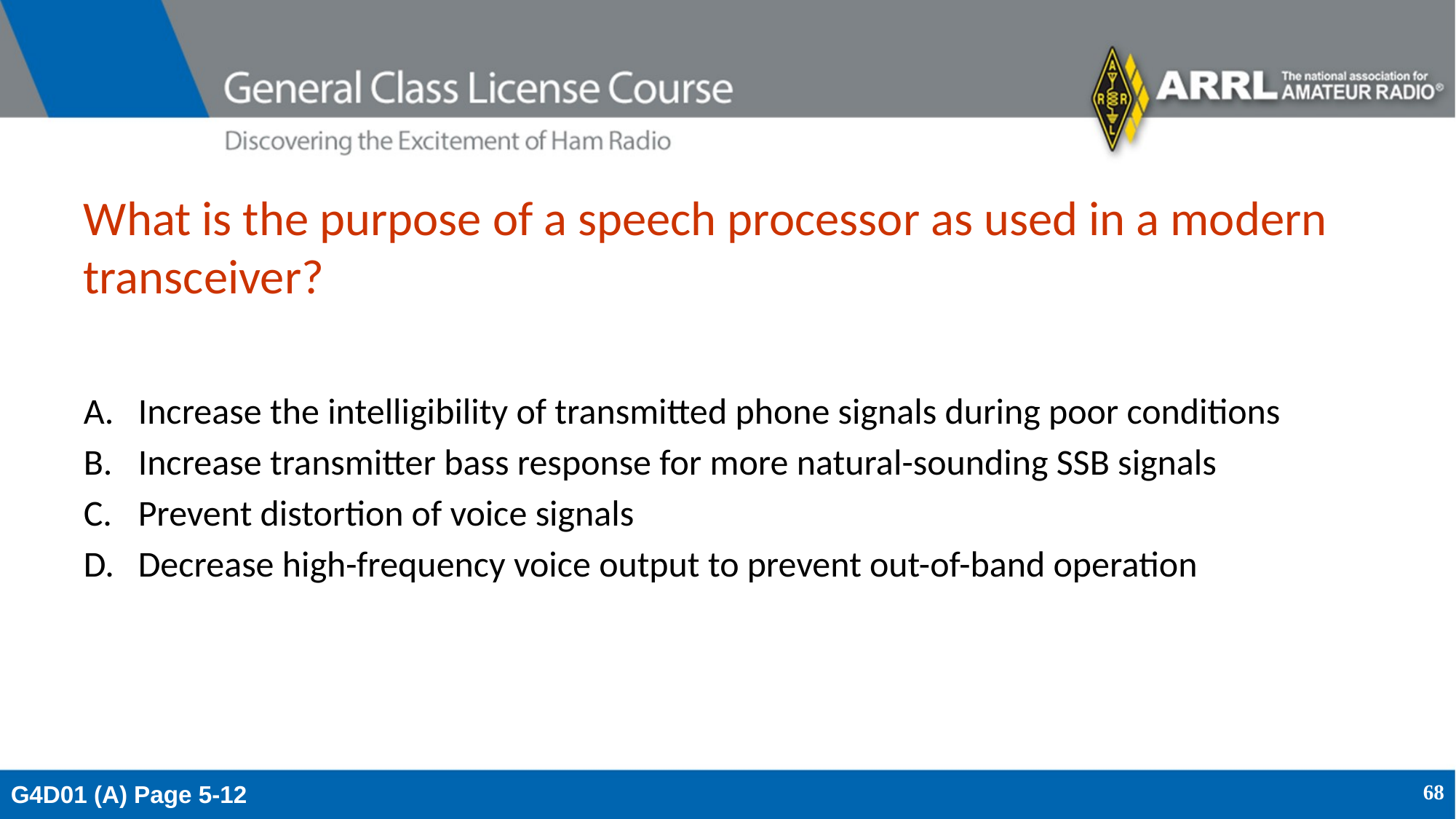

# What is the purpose of a speech processor as used in a modern transceiver?
Increase the intelligibility of transmitted phone signals during poor conditions
Increase transmitter bass response for more natural-sounding SSB signals
Prevent distortion of voice signals
Decrease high-frequency voice output to prevent out-of-band operation
G4D01 (A) Page 5-12
68